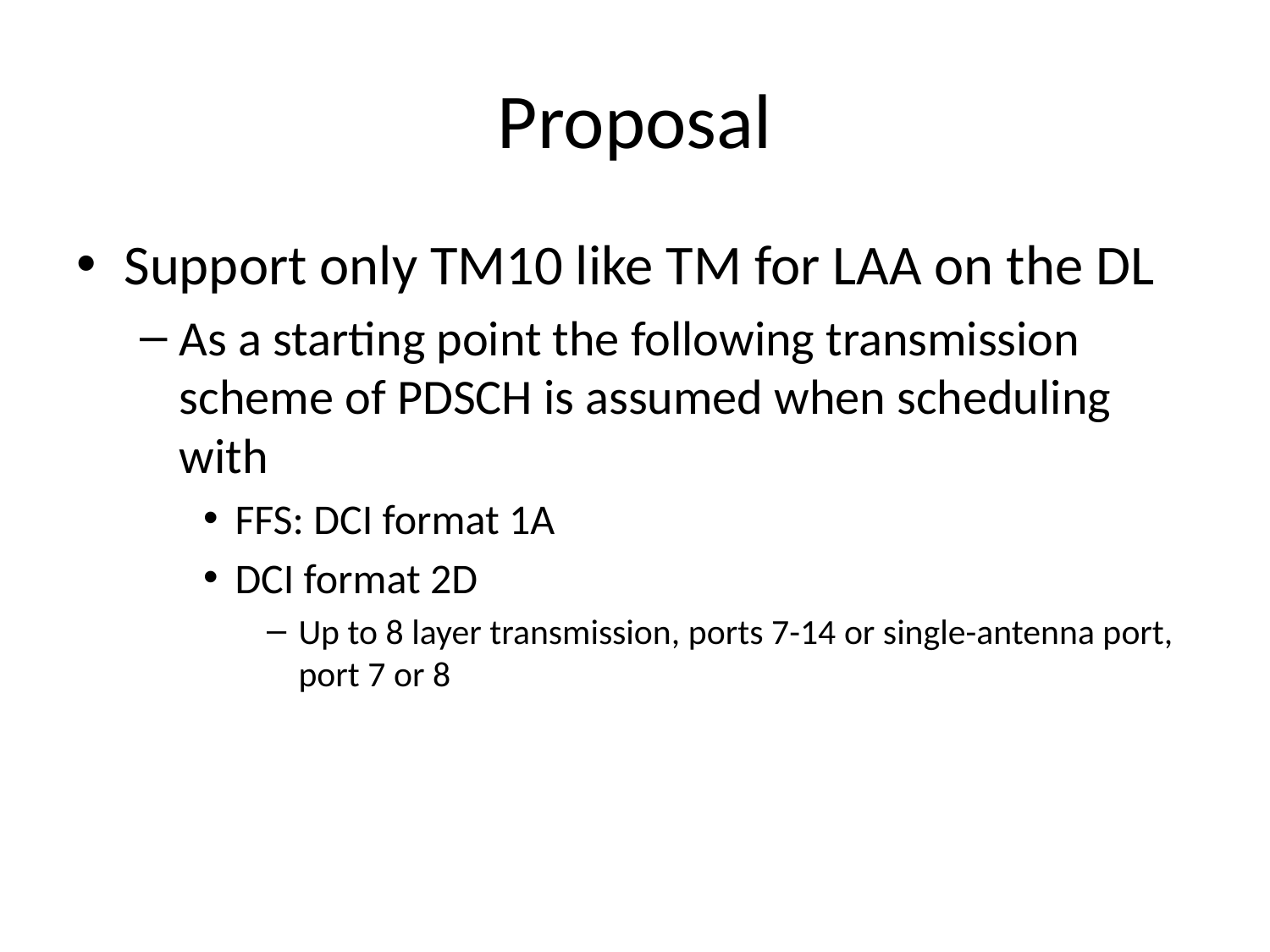

# Proposal
Support only TM10 like TM for LAA on the DL
As a starting point the following transmission scheme of PDSCH is assumed when scheduling with
FFS: DCI format 1A
DCI format 2D
Up to 8 layer transmission, ports 7-14 or single-antenna port, port 7 or 8